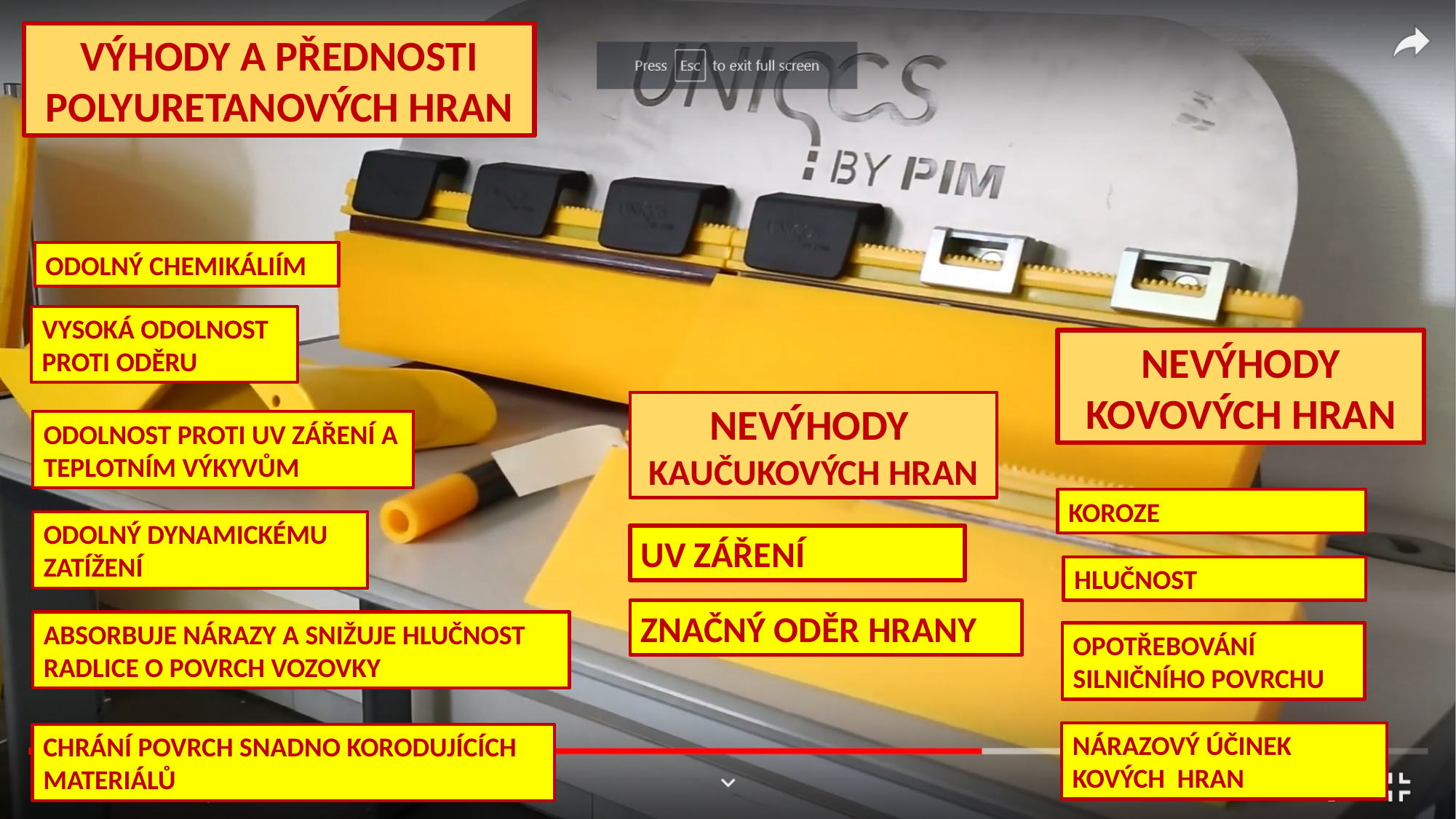

VÝHODY A PŘEDNOSTI POLYURETANOVÝCH HRAN
ODOLNÝ CHEMIKÁLIÍM
VYSOKÁ ODOLNOST PROTI ODĚRU
NEVÝHODY KOVOVÝCH HRAN
NEVÝHODY
KAUČUKOVÝCH HRAN
ODOLNOST PROTI UV ZÁŘENÍ A TEPLOTNÍM VÝKYVŮM
KOROZE
ODOLNÝ DYNAMICKÉMU ZATÍŽENÍ
UV ZÁŘENÍ
HLUČNOST
ZNAČNÝ ODĚR HRANY
ABSORBUJE NÁRAZY A SNIŽUJE HLUČNOST RADLICE O POVRCH VOZOVKY
OPOTŘEBOVÁNÍ SILNIČNÍHO POVRCHU
NÁRAZOVÝ ÚČINEK KOVÝCH  HRAN
CHRÁNÍ POVRCH SNADNO KORODUJÍCÍCH MATERIÁLŮ